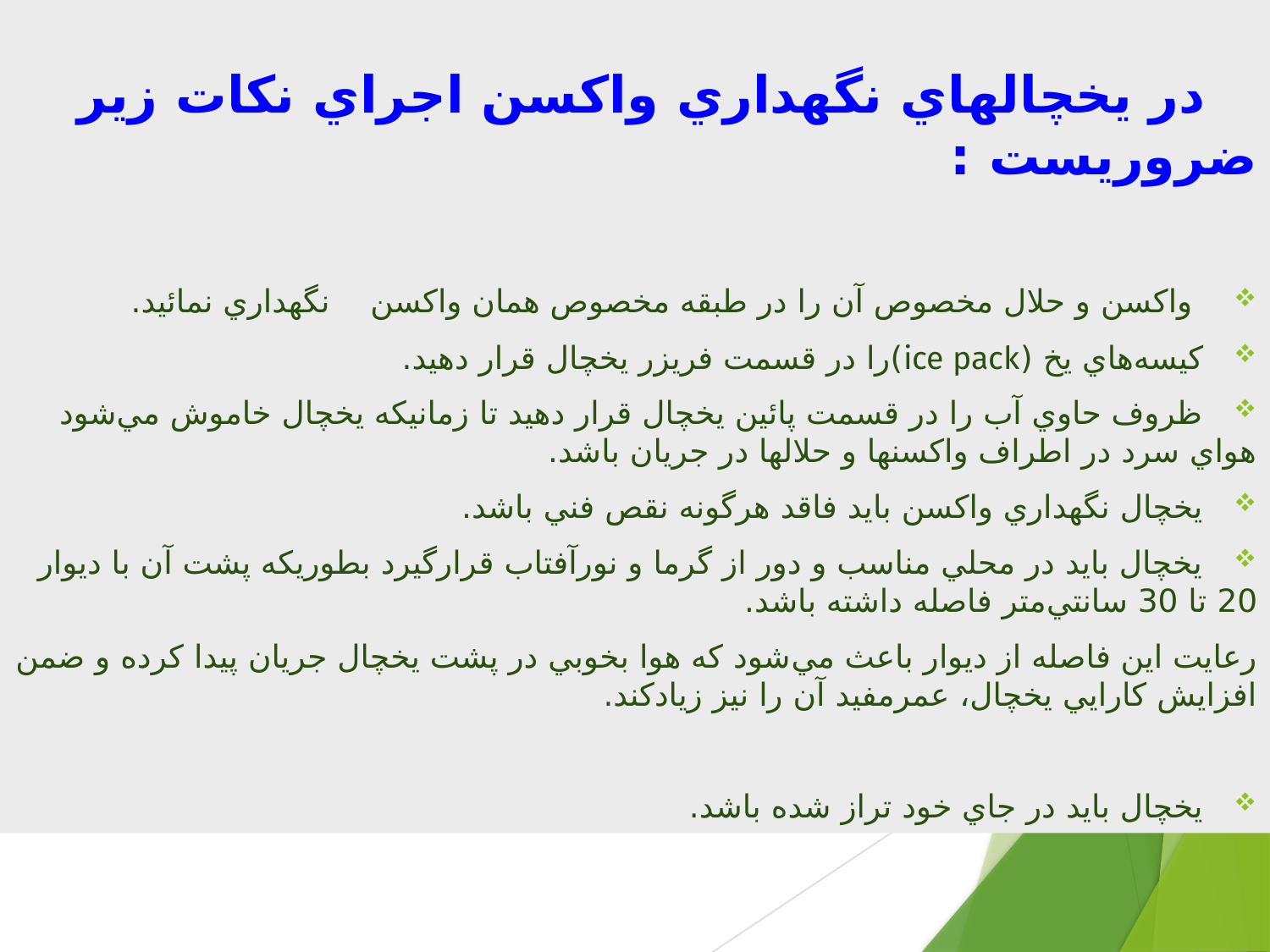

در يخچالهاي نگهداري واكسن اجراي نكات زير ضروريست :‌

    واكسن و حلال مخصوص آن را در طبقه مخصوص همان واكسن    نگهداري نمائيد.
   كيسه‌هاي يخ (ice pack)را در قسمت فريزر يخچال قرار دهيد.
   ظروف حاوي آب را در قسمت پائين يخچال قرار دهيد تا زمانيكه يخچال خاموش مي‌شود هواي سرد در اطراف واكسنها و حلالها در جريان باشد.
   يخچال نگهداري واكسن بايد فاقد هرگونه نقص فني باشد.
   يخچال بايد در محلي مناسب و دور از گرما و نورآفتاب قرارگيرد بطوريكه پشت آن با ديوار 20 تا 30 سانتي‌متر فاصله داشته باشد.
رعايت اين فاصله از ديوار باعث مي‌شود كه هوا بخوبي در پشت يخچال جريان پيدا كرده و ضمن افزايش كارايي يخچال، عمرمفيد آن را نيز زيادكند.

   يخچال بايد در جاي خود تراز شده باشد.